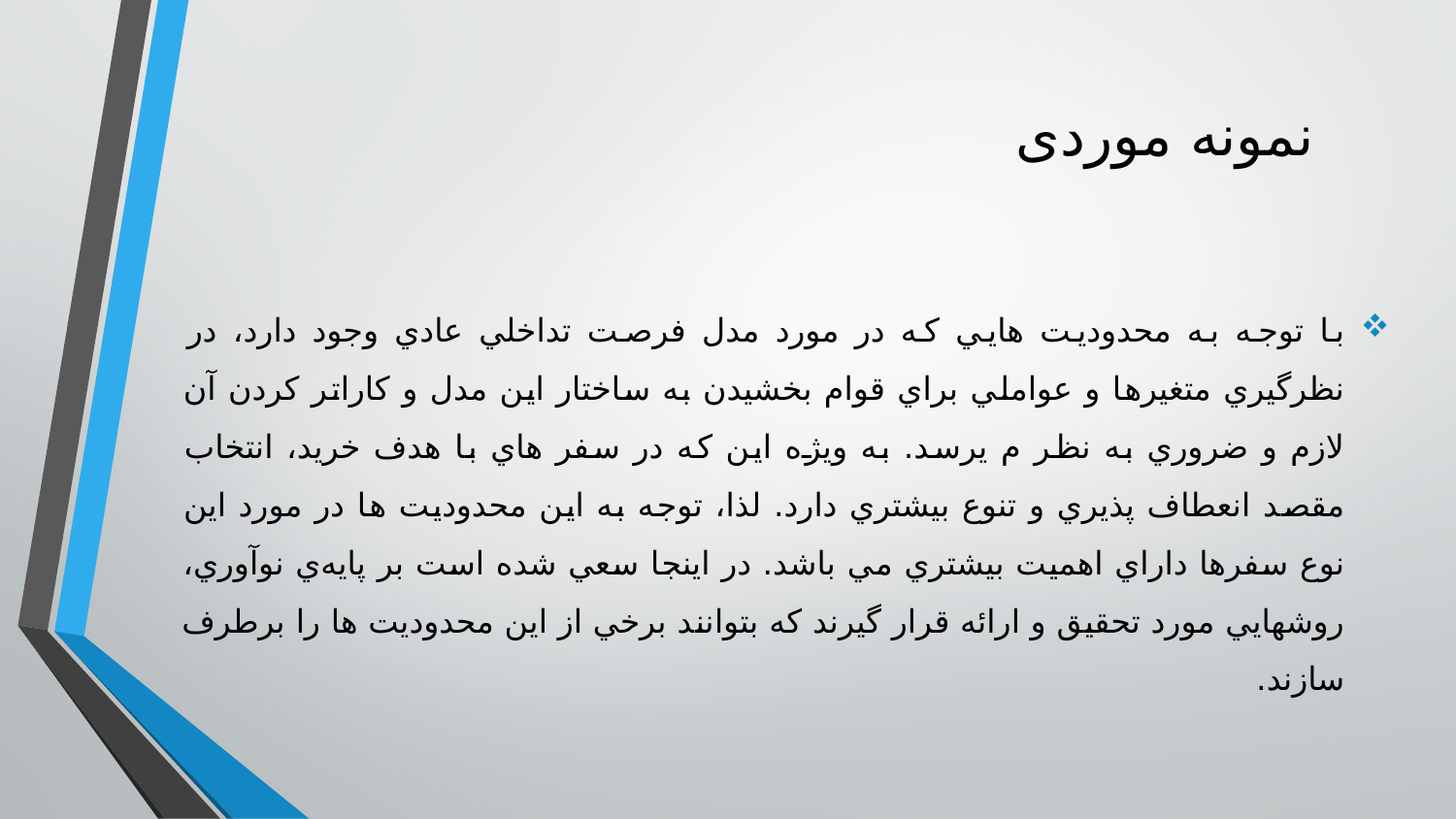

# نمونه موردی
با توجه به محدوديت هايي كه در مورد مدل فرصت تداخلي عادي وجود دارد، در نظرگيري متغيرها و عواملي براي قوام بخشيدن به ساختار اين مدل و كاراتر كردن آن لازم و ضروري به نظر م يرسد. به ويژه اين كه در سفر هاي با هدف خريد، انتخاب مقصد انعطاف پذيري و تنوع بيشتري دارد. لذا، توجه به اين محدوديت ها در مورد اين نوع سفرها داراي اهميت بيشتري مي باشد. در اينجا سعي شده است بر پايه‌ي نوآوري، روشهايي مورد تحقيق و ارائه قرار گيرند كه بتوانند برخي از اين محدوديت ها را برطرف سازند.